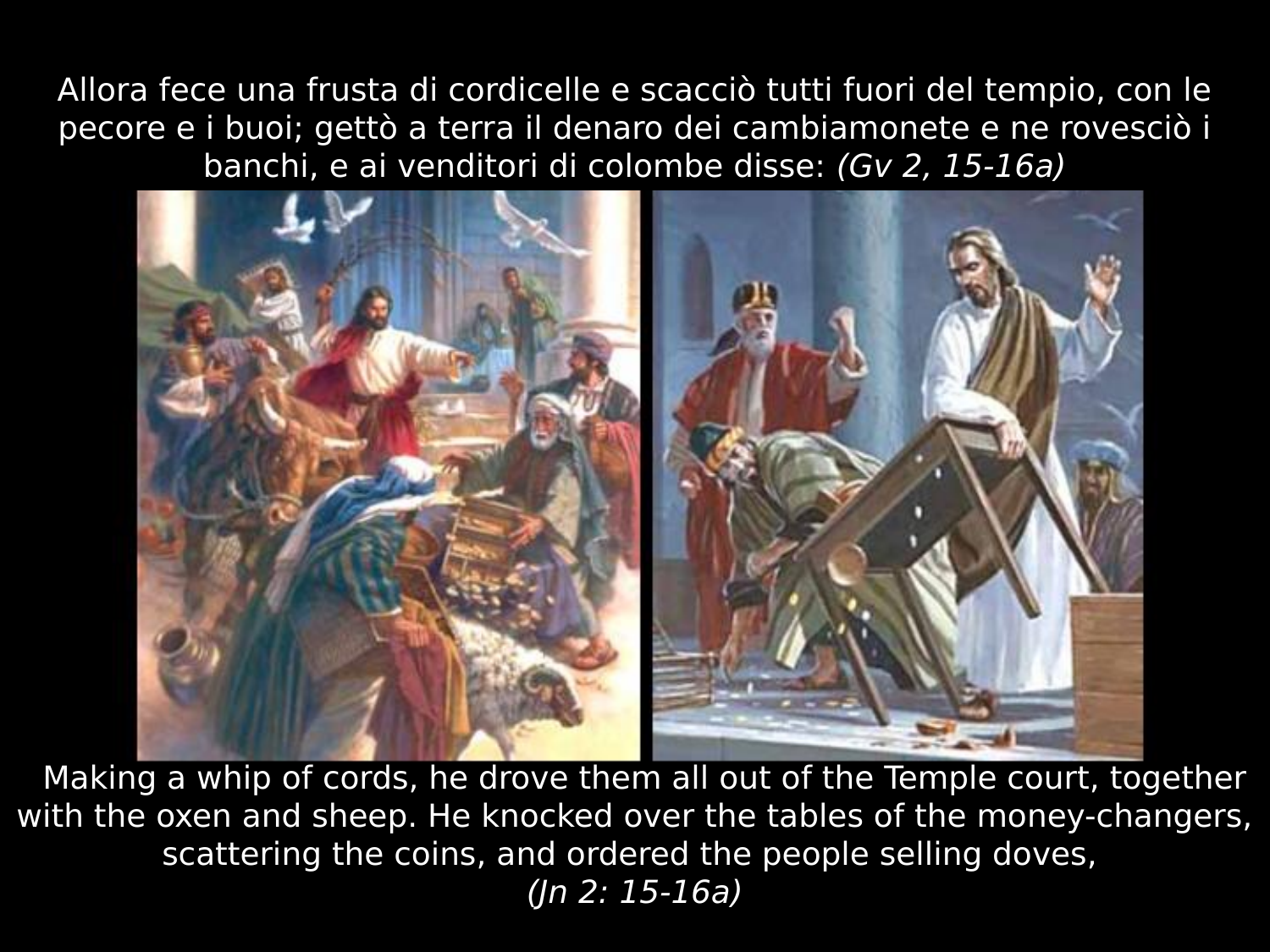

Allora fece una frusta di cordicelle e scacciò tutti fuori del tempio, con le pecore e i buoi; gettò a terra il denaro dei cambiamonete e ne rovesciò i banchi, e ai venditori di colombe disse: (Gv 2, 15-16a)
  Making a whip of cords, he drove them all out of the Temple court, together with the oxen and sheep. He knocked over the tables of the money-changers, scattering the coins, and ordered the people selling doves,
(Jn 2: 15-16a)